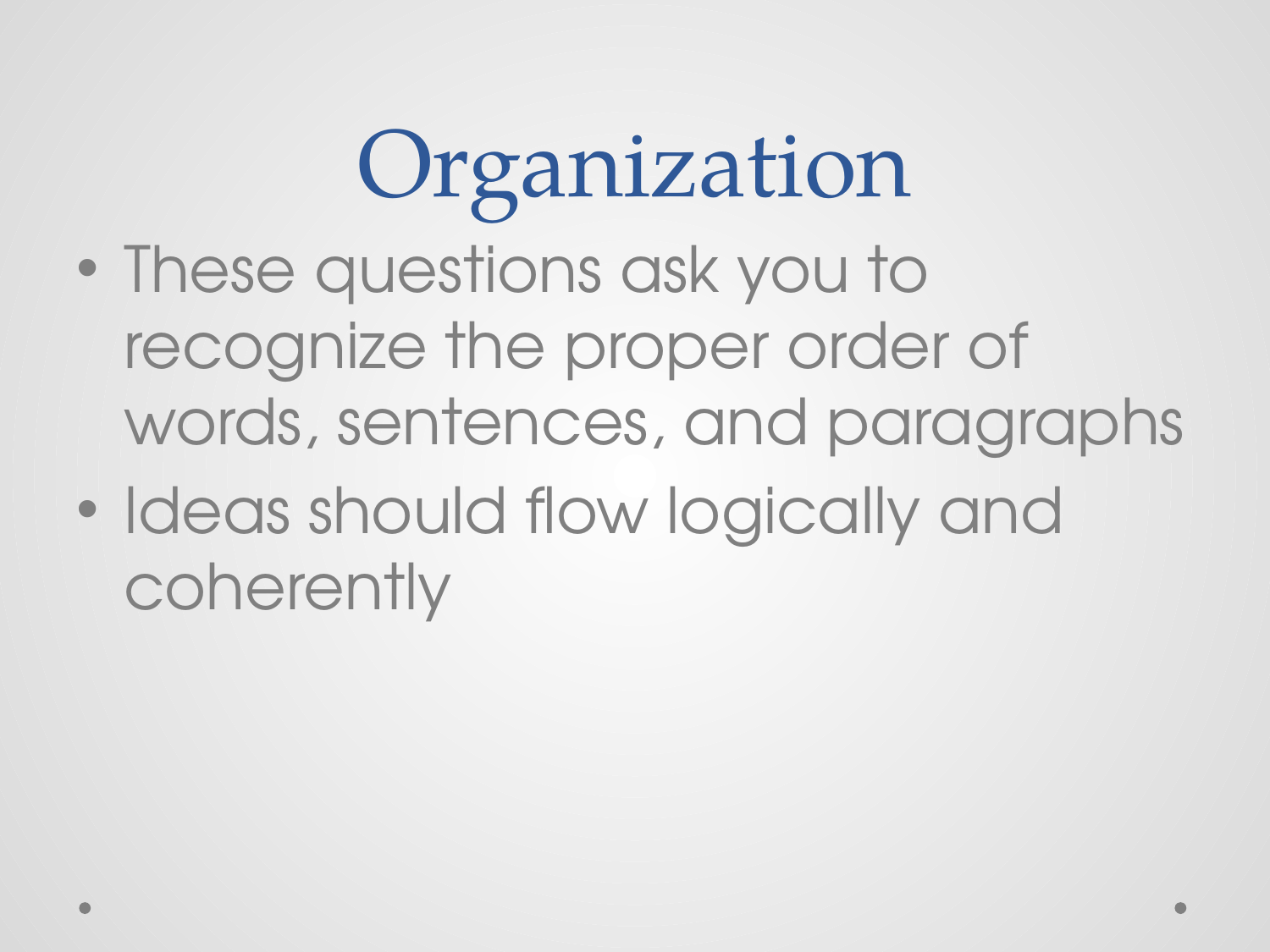

# Organization
These questions ask you to recognize the proper order of words, sentences, and paragraphs
Ideas should flow logically and coherently